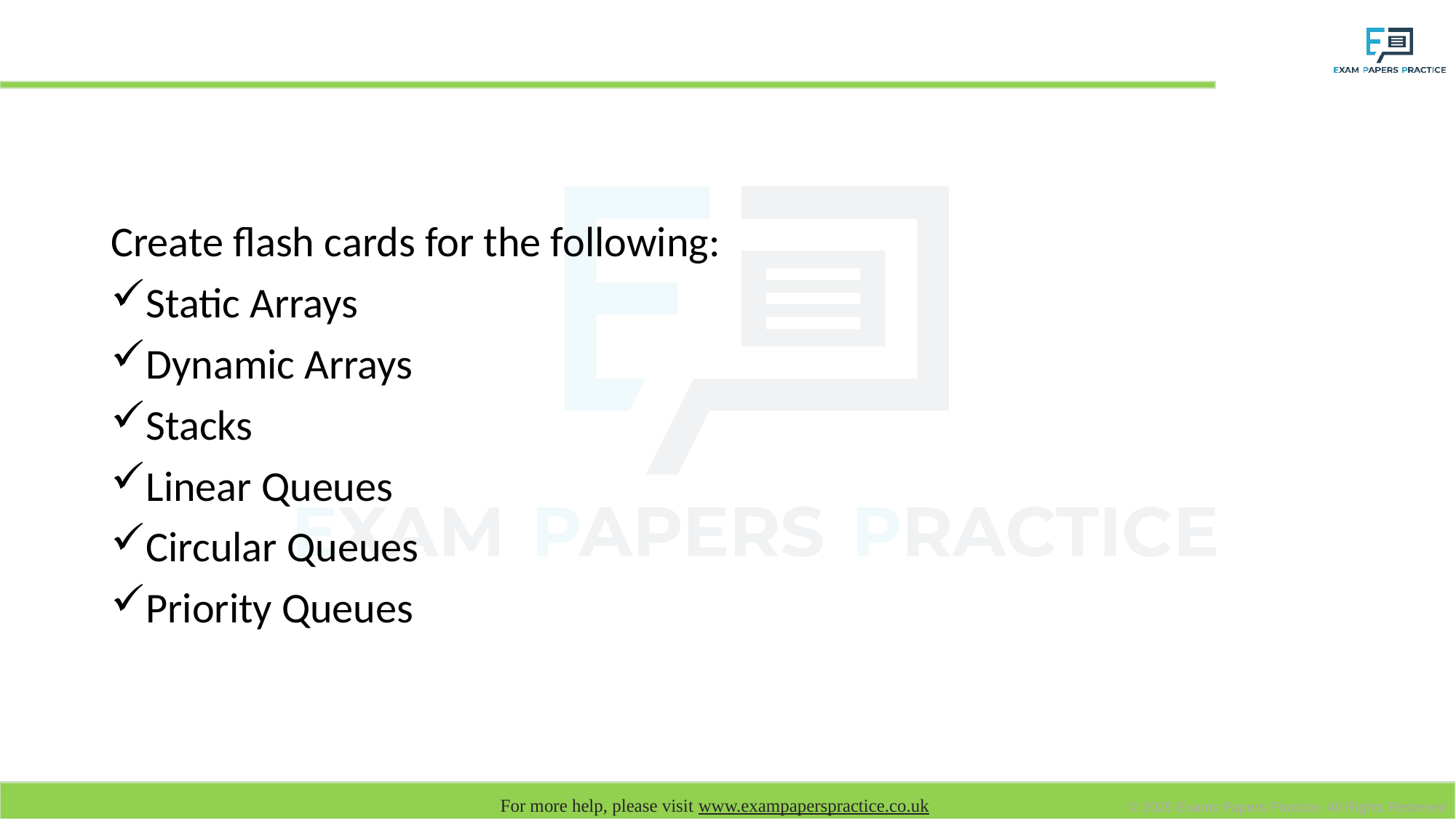

# Homework
Create flash cards for the following:
Static Arrays
Dynamic Arrays
Stacks
Linear Queues
Circular Queues
Priority Queues